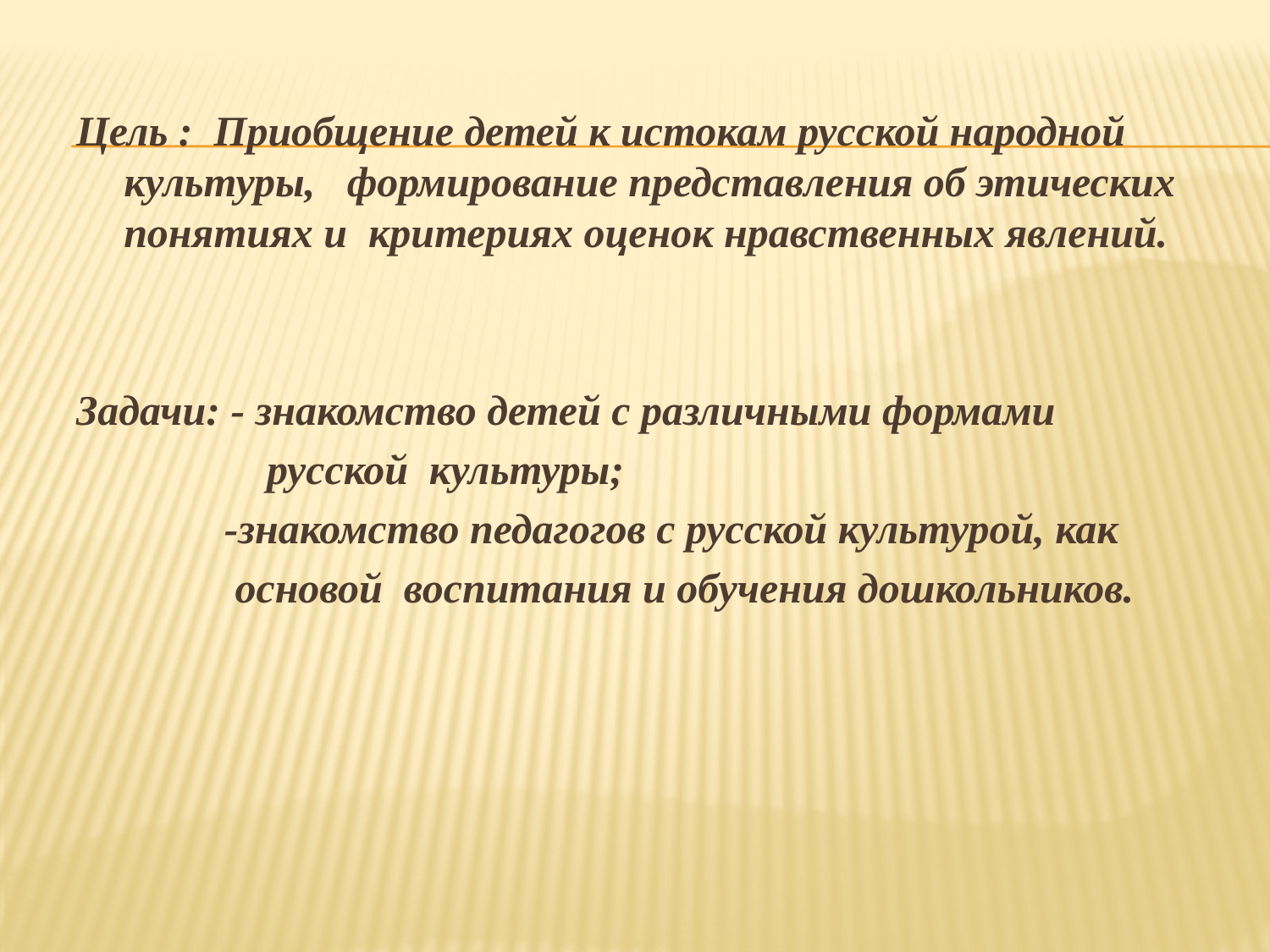

Цель :  Приобщение детей к истокам русской народной культуры,   формирование представления об этических понятиях и  критериях оценок нравственных явлений.

Задачи: - знакомство детей с различными формами
                  русской  культуры;
              -знакомство педагогов с русской культурой, как
               основой  воспитания и обучения дошкольников.